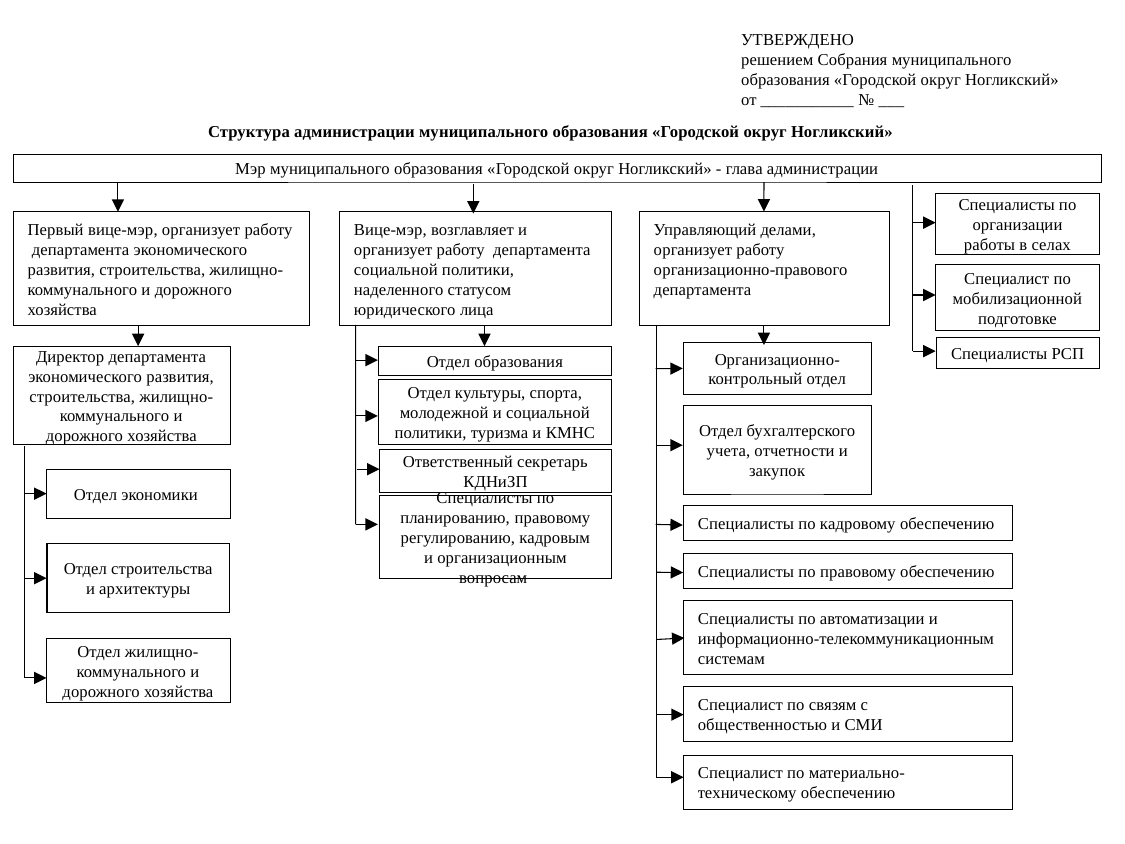

УТВЕРЖДЕНО
решением Собрания муниципального
образования «Городской округ Ногликский» от ___________ № ___
Структура администрации муниципального образования «Городской округ Ногликский»
Мэр муниципального образования «Городской округ Ногликский» - глава администрации
Специалисты по организации работы в селах
Первый вице-мэр, организует работу  департамента экономического развития, строительства, жилищно-коммунального и дорожного хозяйства
Вице-мэр, возглавляет и организует работу  департамента социальной политики, наделенного статусом юридического лица
Управляющий делами, организует работу организационно-правового департамента
Специалист по мобилизационной подготовке
Специалисты РСП
Организационно-контрольный отдел
Директор департамента экономического развития, строительства, жилищно-коммунального и дорожного хозяйства
Отдел образования
Отдел культуры, спорта, молодежной и социальной политики, туризма и КМНС
Отдел бухгалтерского учета, отчетности и закупок
Ответственный секретарь КДНиЗП
Отдел экономики
Специалисты по планированию, правовому регулированию, кадровым и организационным вопросам
Специалисты по кадровому обеспечению
Отдел строительства и архитектуры
Специалисты по правовому обеспечению
Специалисты по автоматизации и информационно-телекоммуникационным системам
Отдел жилищно-коммунального и дорожного хозяйства
Специалист по связям с общественностью и СМИ
Специалист по материально-техническому обеспечению